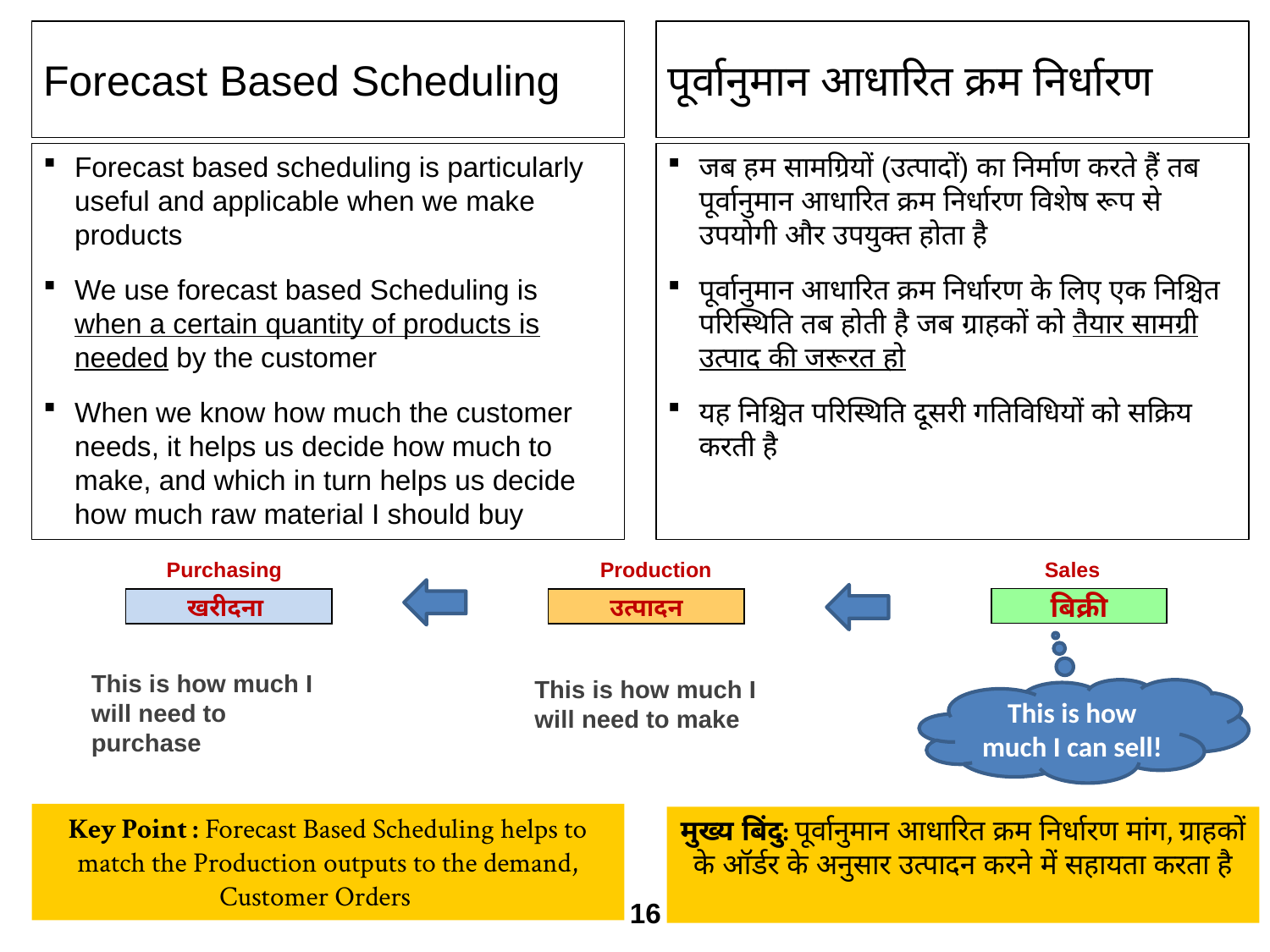

Forecast Based Scheduling
पूर्वानुमान आधारित क्रम निर्धारण
Forecast based scheduling is particularly useful and applicable when we make products
We use forecast based Scheduling is when a certain quantity of products is needed by the customer
When we know how much the customer needs, it helps us decide how much to make, and which in turn helps us decide how much raw material I should buy
जब हम सामग्रियों (उत्पादों) का निर्माण करते हैं तब पूर्वानुमान आधारित ​क्रम निर्धा​रण विशेष रूप से उपयोगी और उपयुक्त होता है
पूर्वानुमान आधारित ​क्रम निर्धा​रण के लिए एक निश्चित परिस्थिति तब होती है जब ग्राहकों को तैयार साम​ग्री उत्पाद की जरूरत हो
यह निश्चित परिस्थिति दूसरी गतिविधियों को सक्रिय करती है
Purchasing

खरीदना
Production

उत्पादन
Sales
बिक्री
This is how much I will need to purchase
This is how much I will need to make
This is how much I can sell!
Key Point : Forecast Based Scheduling helps to match the Production outputs to the demand, Customer Orders

मुख्य बिंदु: पूर्वानुमान आधारित क्रम निर्धारण मांग, ग्राहकों के ऑर्डर के अनुसार उत्पादन करने में सहायता करता है
16